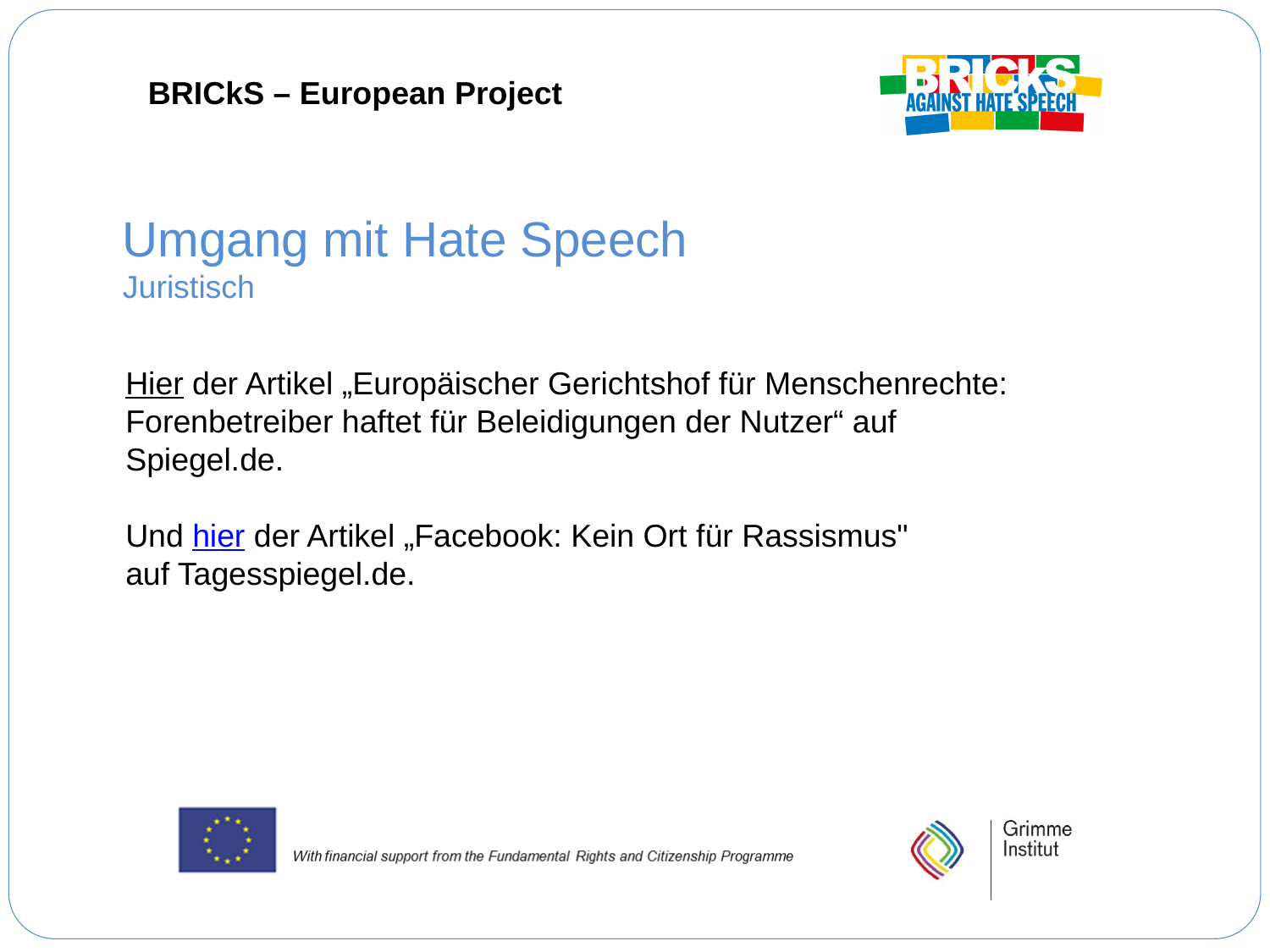

Umgang mit Hate Speech
Juristisch

Hier der Artikel „Europäischer Gerichtshof für Menschenrechte: Forenbetreiber haftet für Beleidigungen der Nutzer“ auf Spiegel.de.

Und hier der Artikel „Facebook: Kein Ort für Rassismus"
auf Tagesspiegel.de.